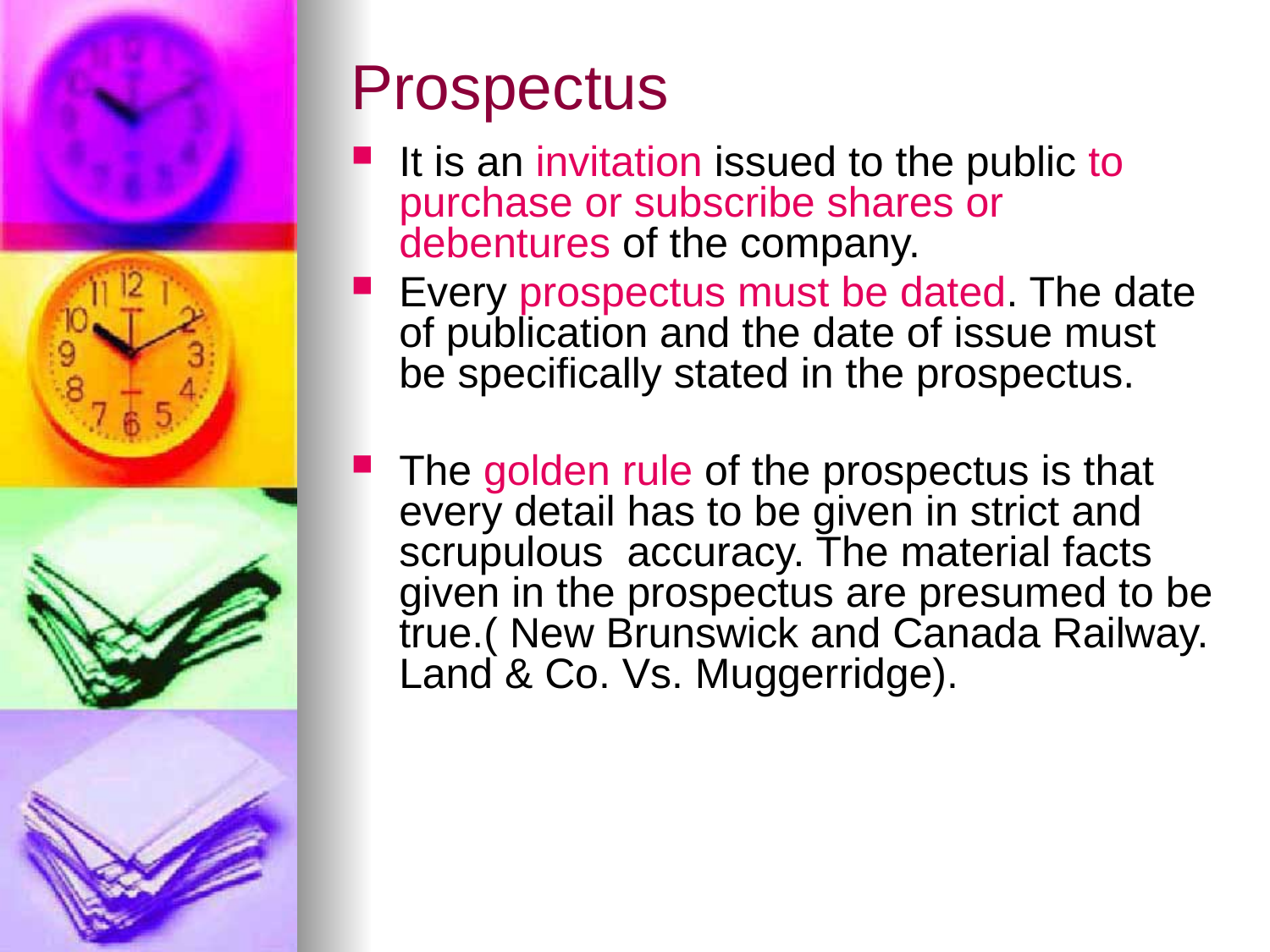

# Prospectus
It is an invitation issued to the public to purchase or subscribe shares or debentures of the company.
Every prospectus must be dated. The date of publication and the date of issue must be specifically stated in the prospectus.

The golden rule of the prospectus is that every detail has to be given in strict and scrupulous  accuracy. The material facts given in the prospectus are presumed to be true.( New Brunswick and Canada Railway. Land & Co. Vs. Muggerridge).